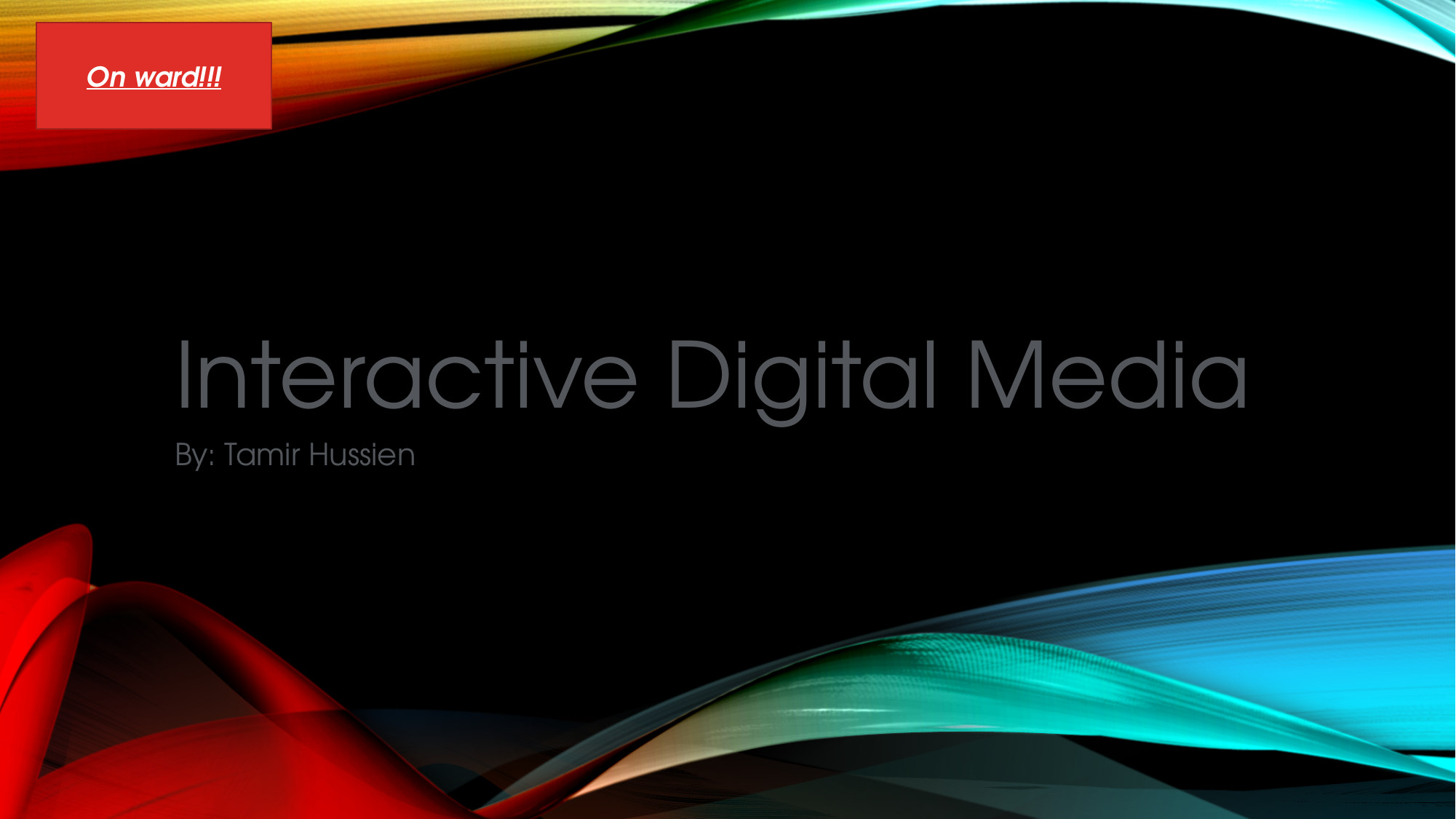

On ward!!!
# Interactive Digital Media
By: Tamir Hussien